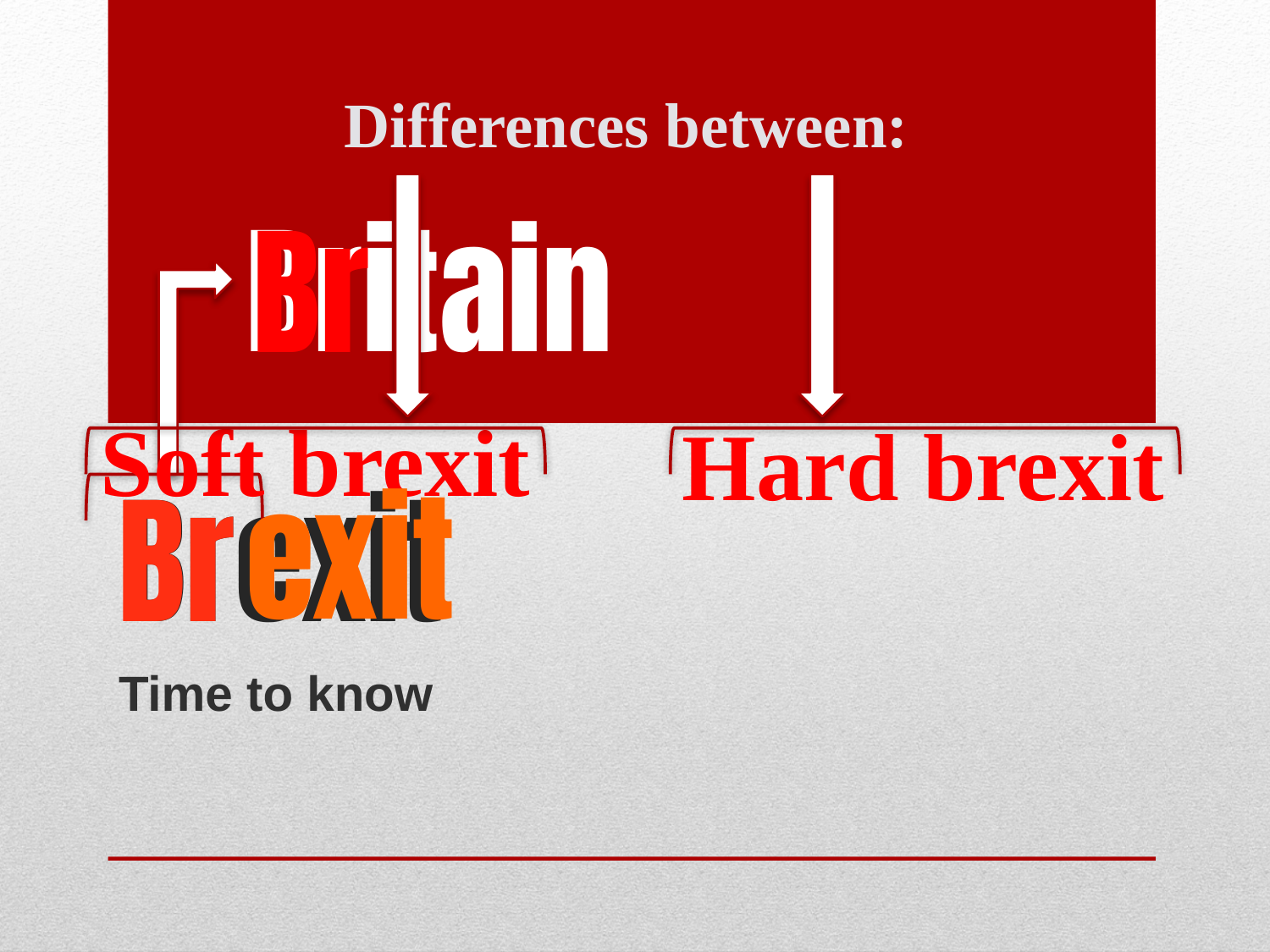

Differences between:

Britain
Br

Soft brexit
Hard brexit

# Brexit
exit
Br
Time to know